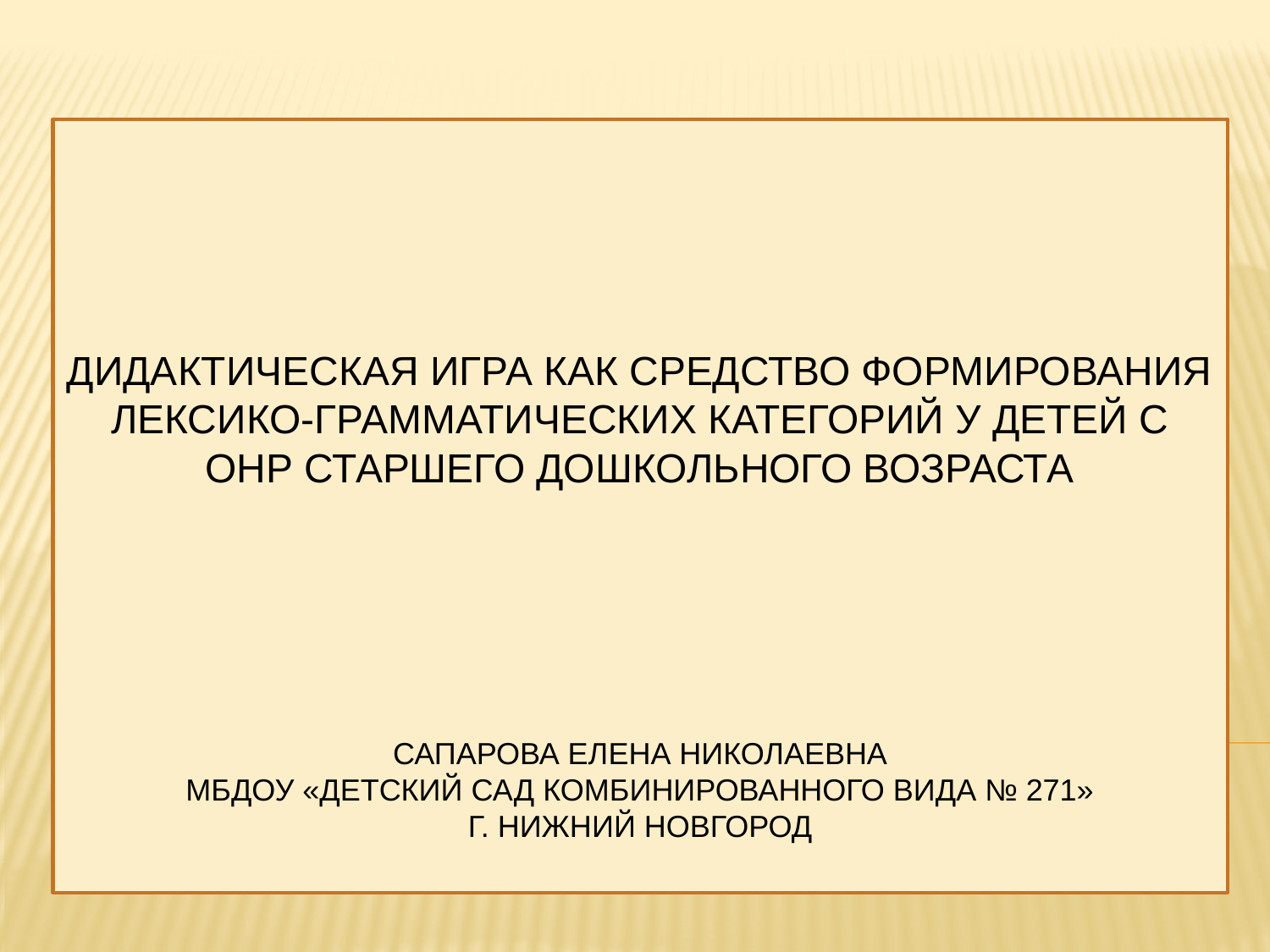

# Дидактическая игра как средство формирования лексико-грамматических категорий у детей с онр старшего дошкольного возраста Сапарова Елена николаевна Мбдоу «Детский сад комбинированного вида № 271» г. Нижний новгород